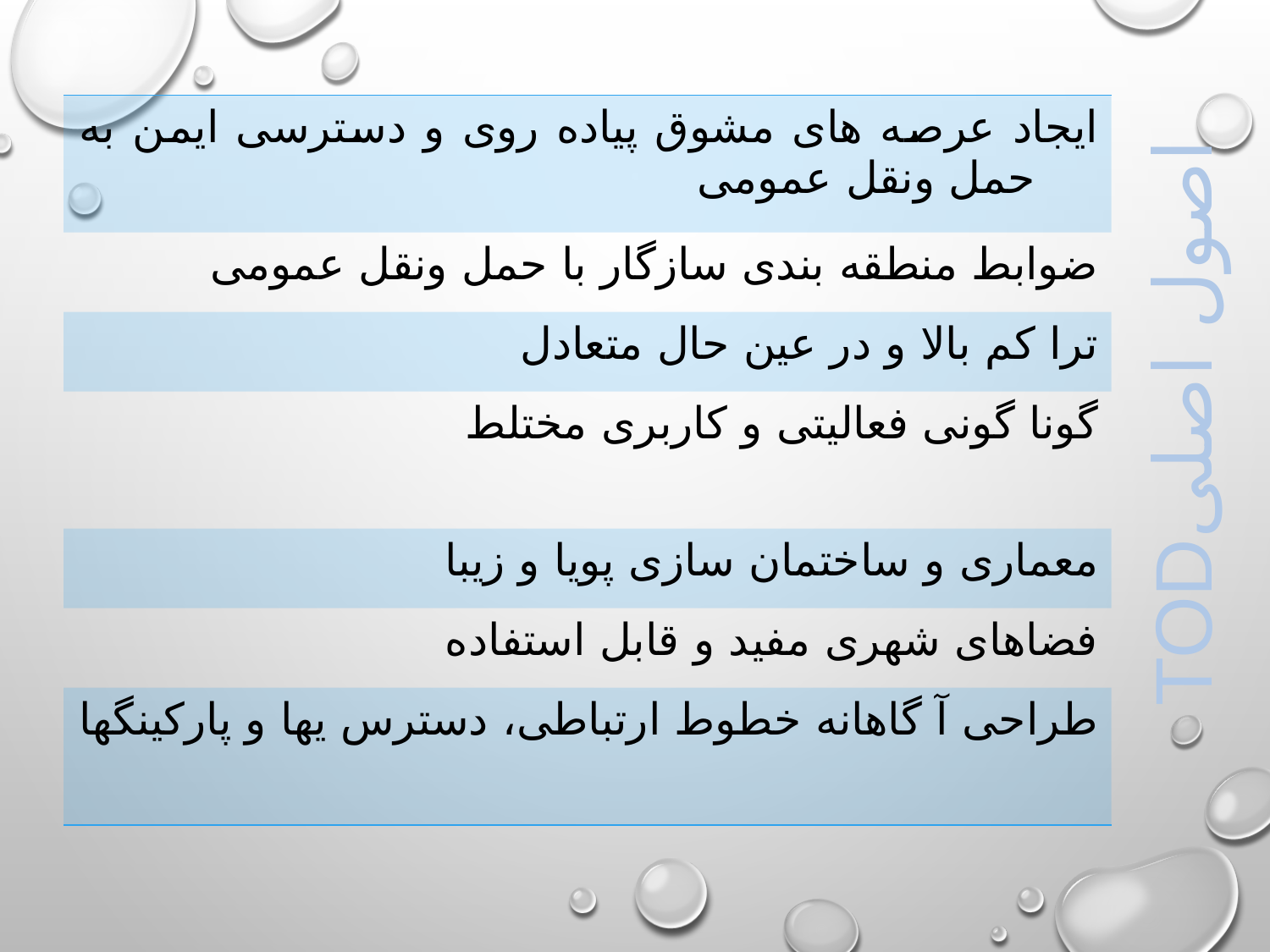

| ایجاد عرصه های مشوق پیاده روی و دسترسی ایمن به حمل ونقل عمومی |
| --- |
| ضوابط منطقه بندی سازگار با حمل ونقل عمومی |
| ترا کم بالا و در عین حال متعادل |
| گونا گونی فعالیتی و کاربری مختلط |
| معماری و ساختمان سازی پویا و زیبا |
| فضاهای شهری مفید و قابل استفاده |
| طراحی آ گاهانه خطوط ارتباطی، دسترس یها و پارکینگها |
# اصول اصلیTOD